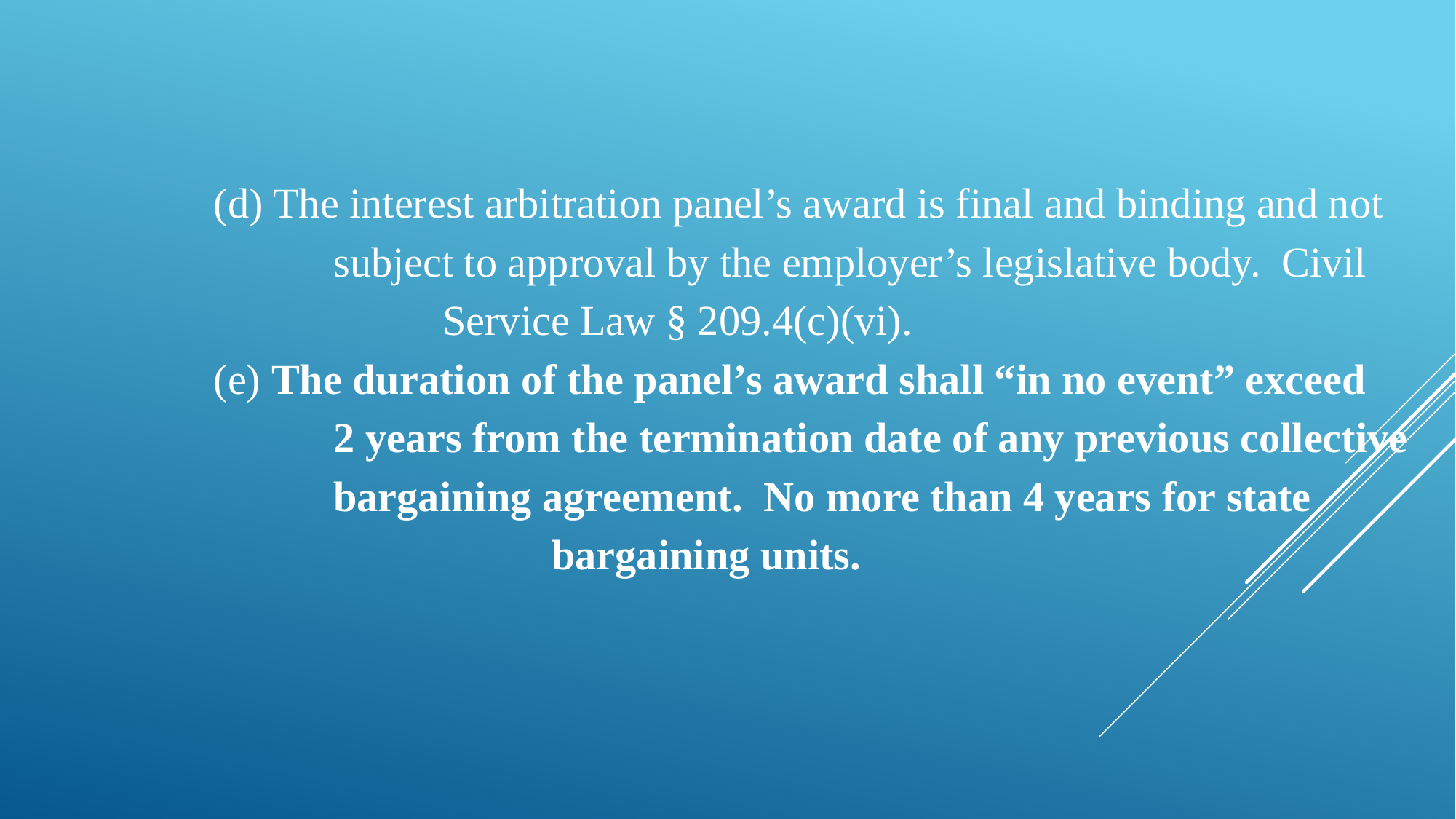

(d) The interest arbitration panel’s award is final and binding and not 	 subject to approval by the employer’s legislative body.  Civil 	 	 Service Law § 209.4(c)(vi).
(e) The duration of the panel’s award shall “in no event” exceed
	 2 years from the termination date of any previous collective 	 bargaining agreement.  No more than 4 years for state 	 	 	 bargaining units.